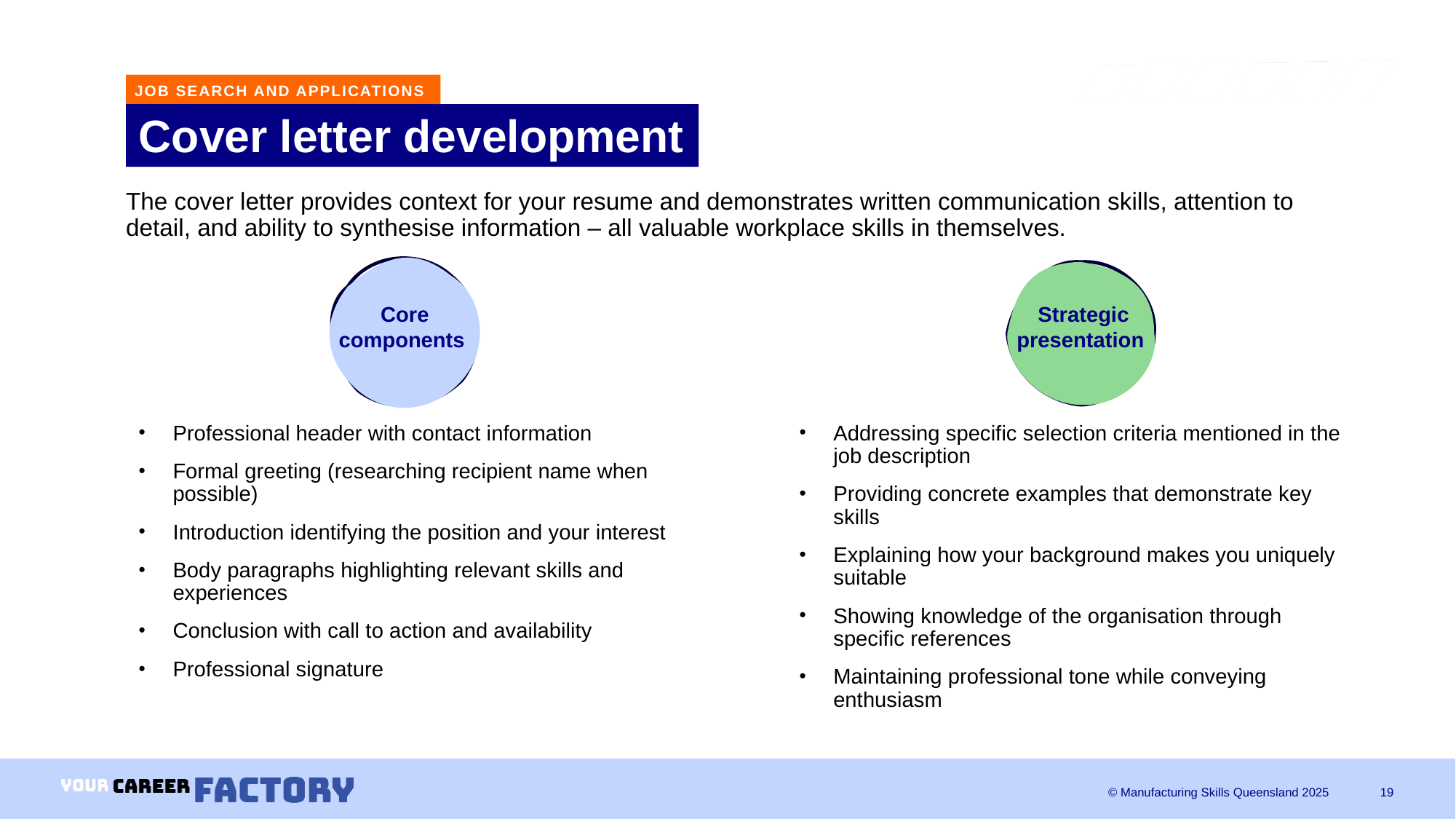

JOB SEARCH AND APPLICATIONS
# Cover letter development
The cover letter provides context for your resume and demonstrates written communication skills, attention to detail, and ability to synthesise information – all valuable workplace skills in themselves.

Core components
Strategic presentation
Professional header with contact information
Formal greeting (researching recipient name when possible)
Introduction identifying the position and your interest
Body paragraphs highlighting relevant skills and experiences
Conclusion with call to action and availability
Professional signature
Addressing specific selection criteria mentioned in the job description
Providing concrete examples that demonstrate key skills
Explaining how your background makes you uniquely suitable
Showing knowledge of the organisation through specific references
Maintaining professional tone while conveying enthusiasm